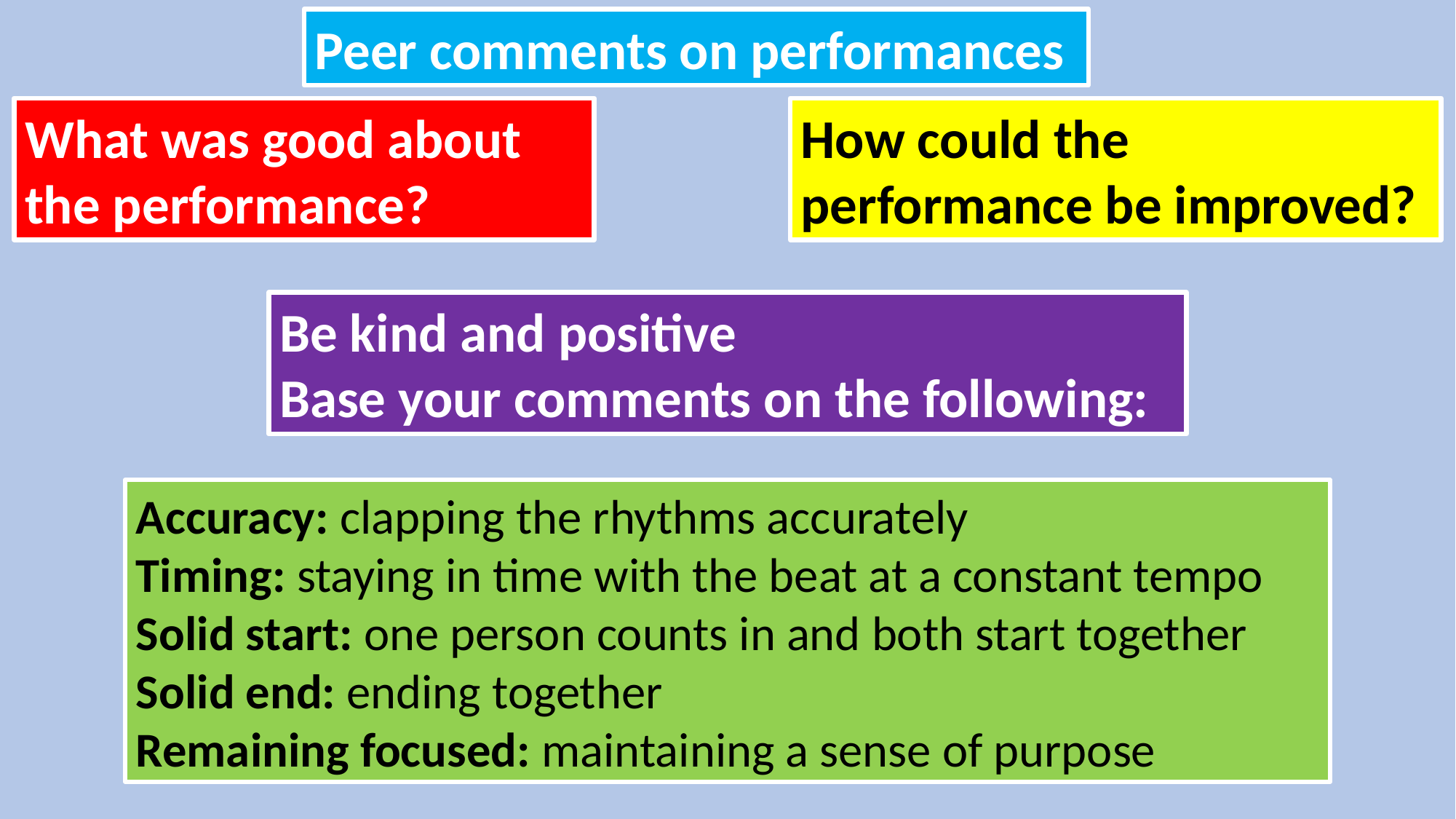

Peer comments on performances
What was good about the performance?
How could the performance be improved?
Be kind and positive
Base your comments on the following:
Accuracy: clapping the rhythms accurately
Timing: staying in time with the beat at a constant tempo
Solid start: one person counts in and both start together
Solid end: ending together
Remaining focused: maintaining a sense of purpose